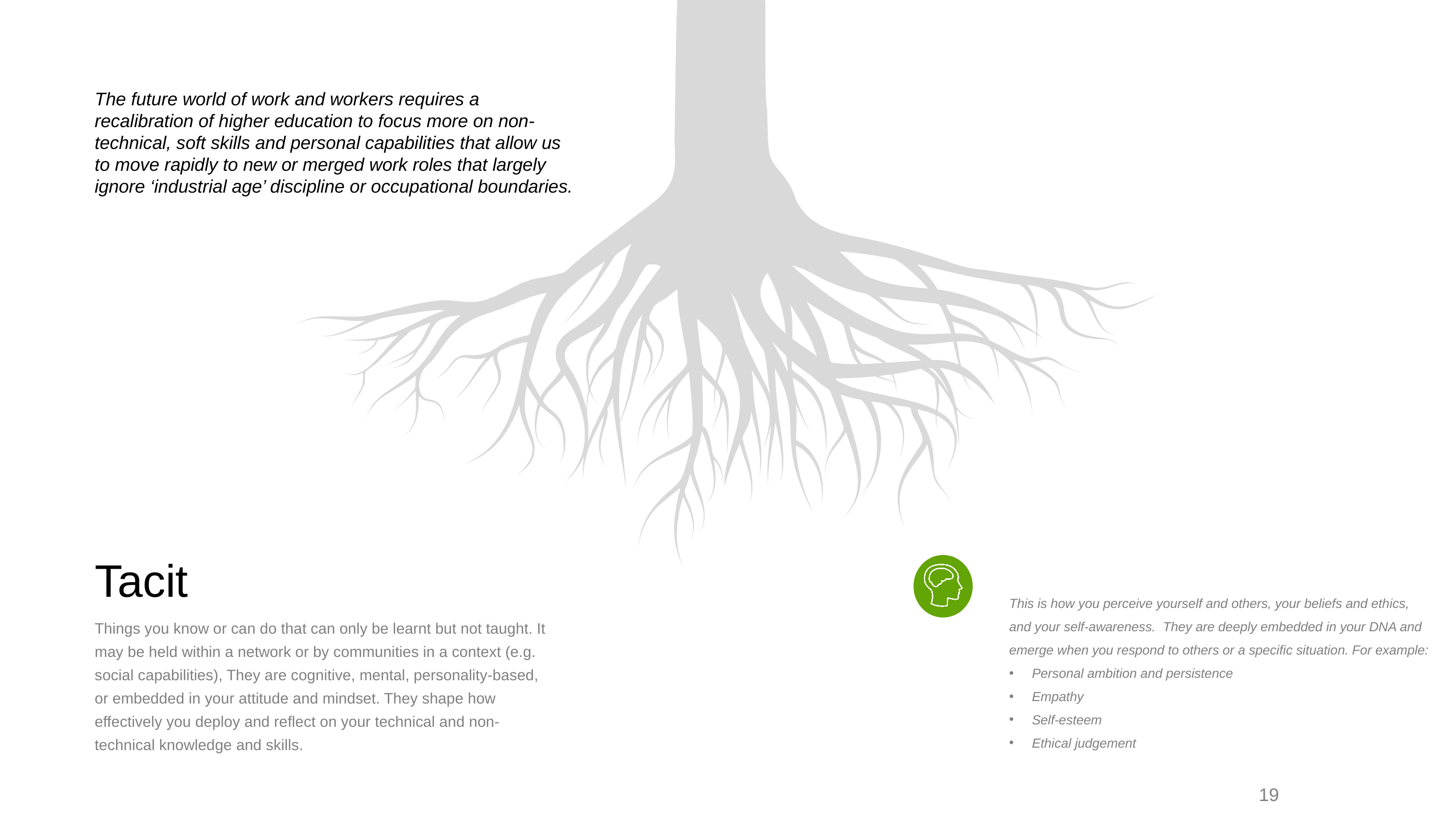

The future world of work and workers requires a recalibration of higher education to focus more on non-technical, soft skills and personal capabilities that allow us to move rapidly to new or merged work roles that largely ignore ‘industrial age’ discipline or occupational boundaries.
Tacit
Personal & Experiential

This is how you perceive yourself and others, your beliefs and ethics, and your self-awareness.  They are deeply embedded in your DNA and emerge when you respond to others or a specific situation. For example:
Personal ambition and persistence
Empathy
Self-esteem
Ethical judgement

Things you know or can do that can only be learnt but not taught. It may be held within a network or by communities in a context (e.g. social capabilities), They are cognitive, mental, personality-based, or embedded in your attitude and mindset. They shape how effectively you deploy and reflect on your technical and non-technical knowledge and skills.